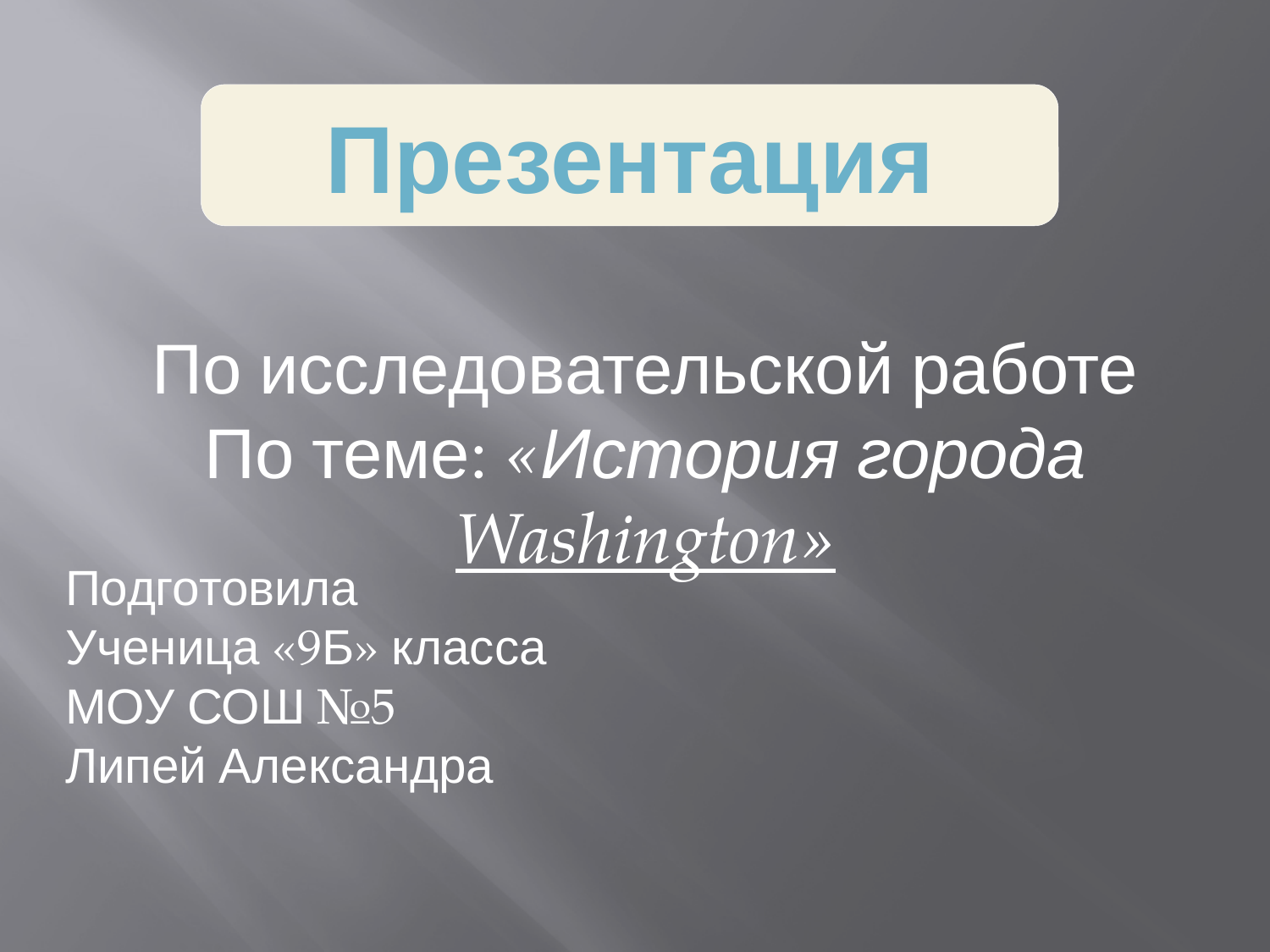

Презентация
По исследовательской работе
По теме: «История города Washington»
Подготовила
Ученица «9Б» класса
МОУ СОШ №5
Липей Александра